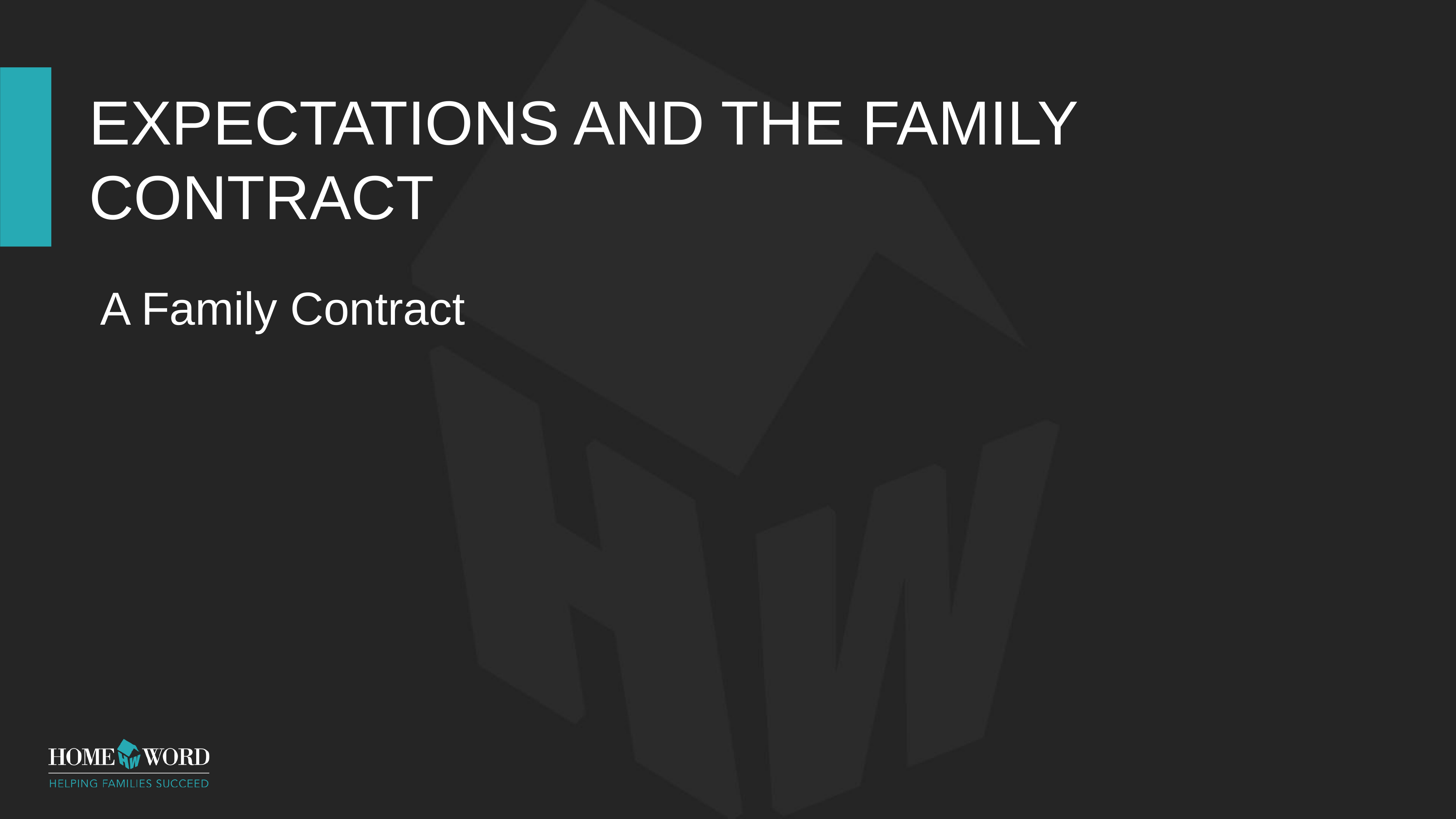

# Expectations and the Family Contract
A Family Contract